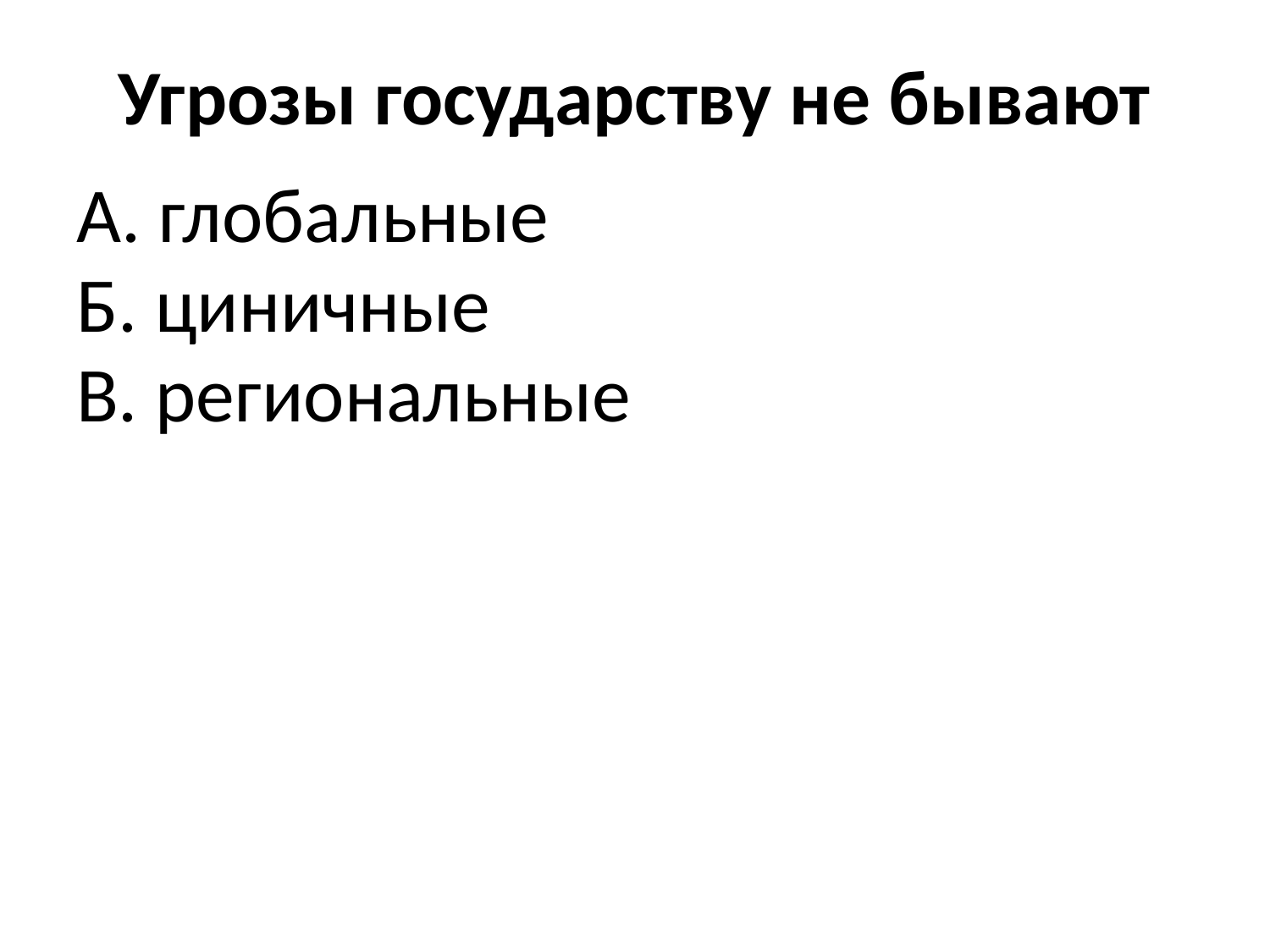

# Угрозы государству не бывают
А. глобальные
Б. циничные
В. региональные